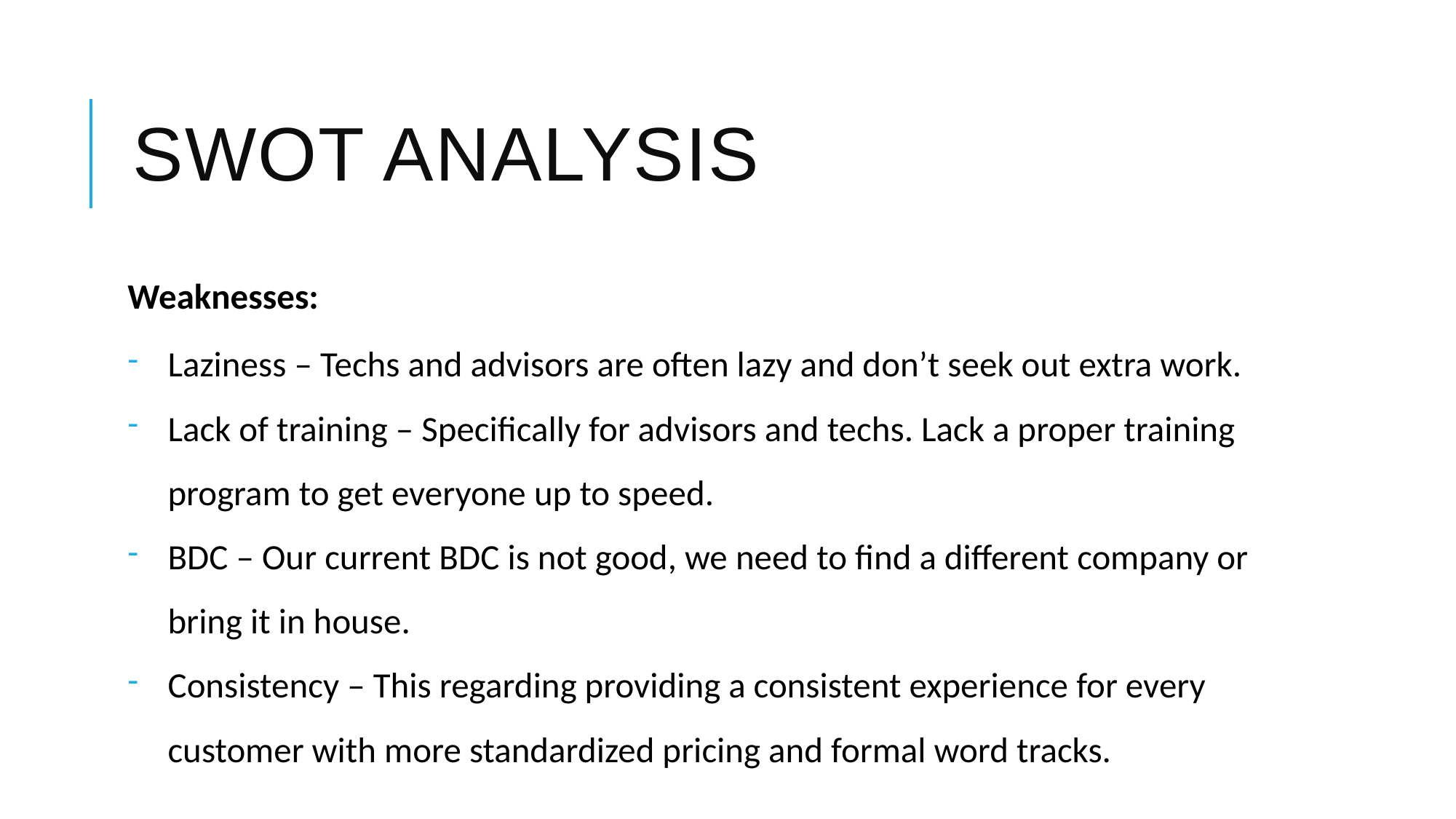

# SWOT Analysis
Weaknesses:
Laziness – Techs and advisors are often lazy and don’t seek out extra work.
Lack of training – Specifically for advisors and techs. Lack a proper training program to get everyone up to speed.
BDC – Our current BDC is not good, we need to find a different company or bring it in house.
Consistency – This regarding providing a consistent experience for every customer with more standardized pricing and formal word tracks.